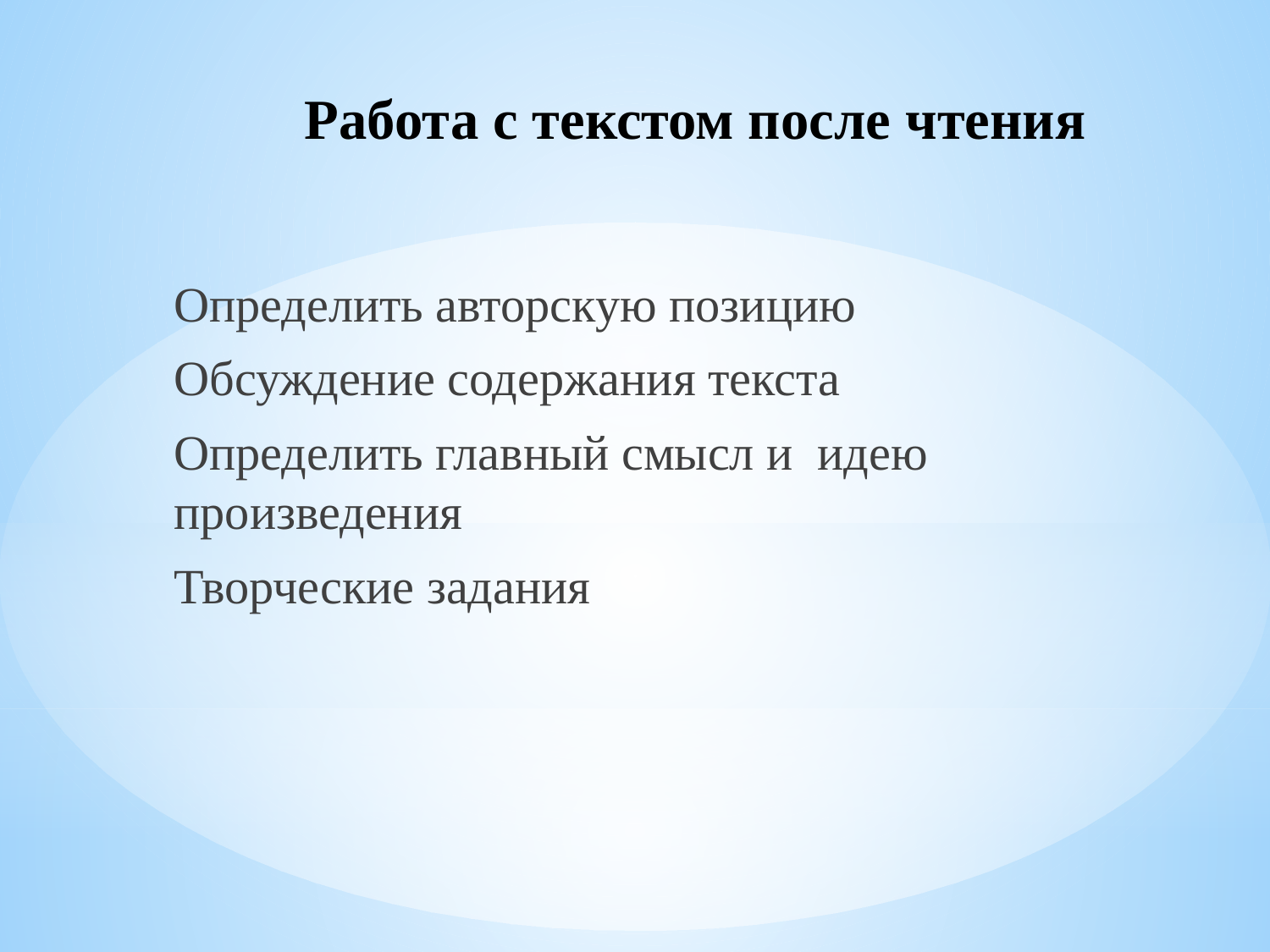

# Работа с текстом после чтения
Определить авторскую позицию
Обсуждение содержания текста
Определить главный смысл и  идею произведения
Творческие задания